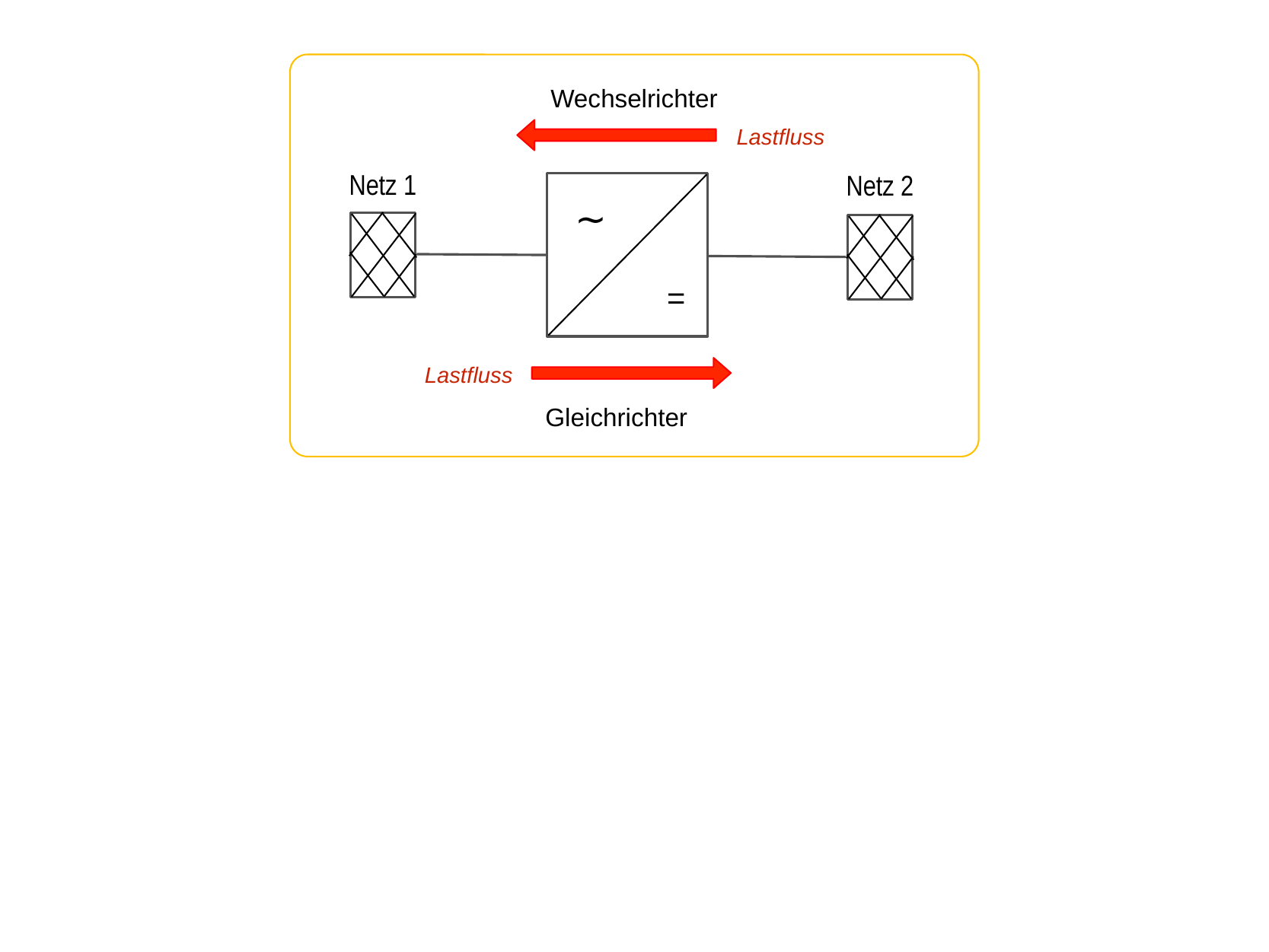

Wechselrichter
Lastfluss

Netz 1
Netz 2
∼

=

Lastfluss

Gleichrichter